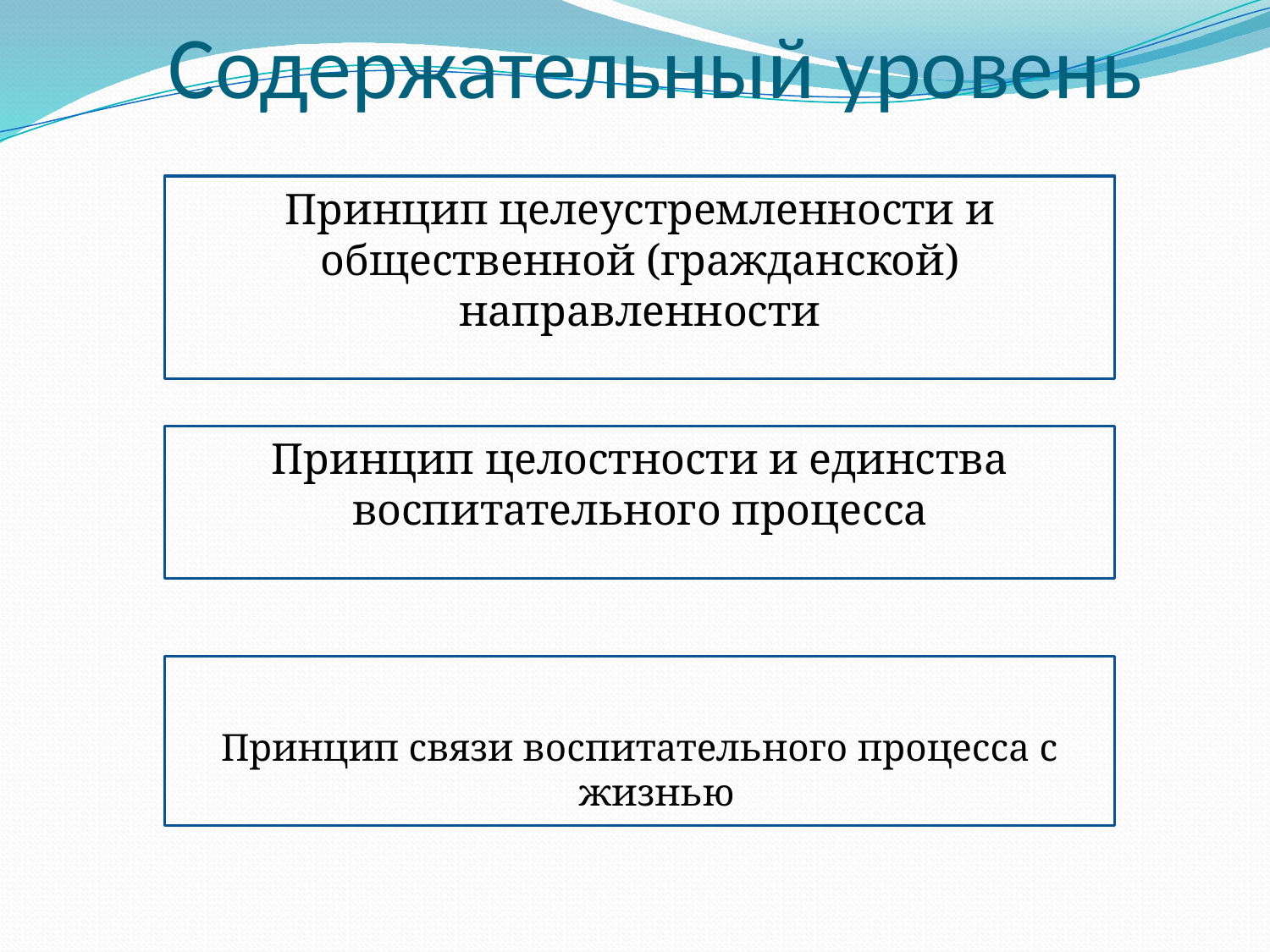

# Содержательный уровень
Принцип целеустремленности и общественной (гражданской) направленности

Принцип целостности и единства воспитательного процесса

Принцип связи воспитательного процесса с жизнью